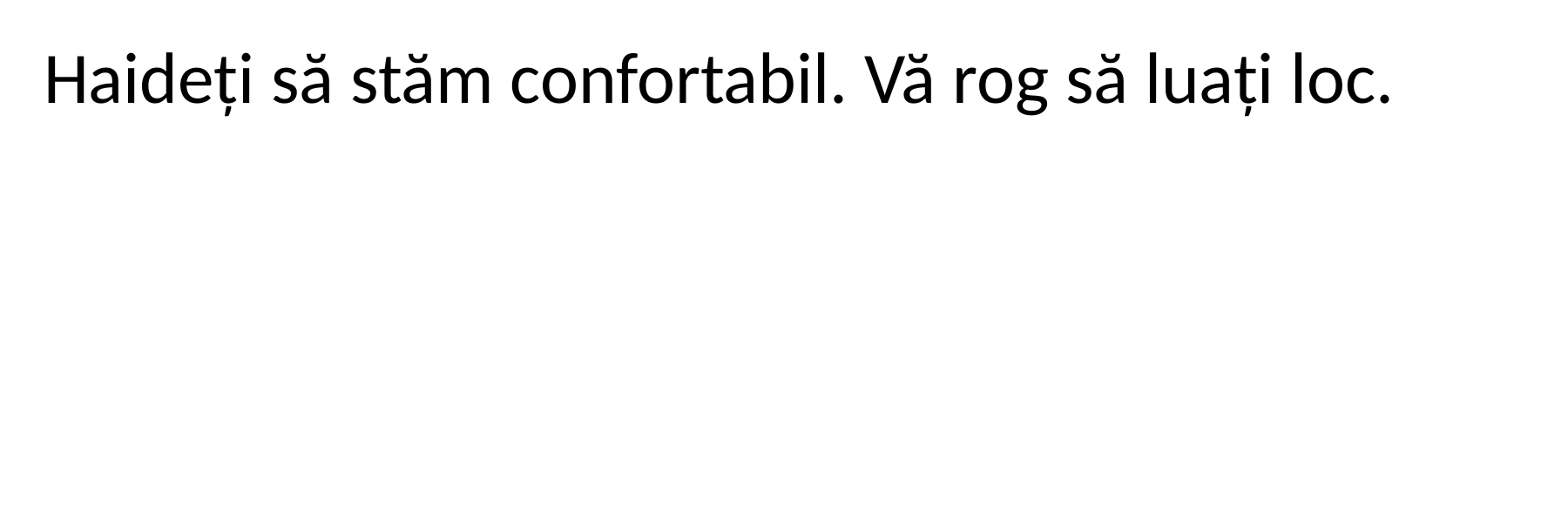

Haideți să stăm confortabil. Vă rog să luați loc.